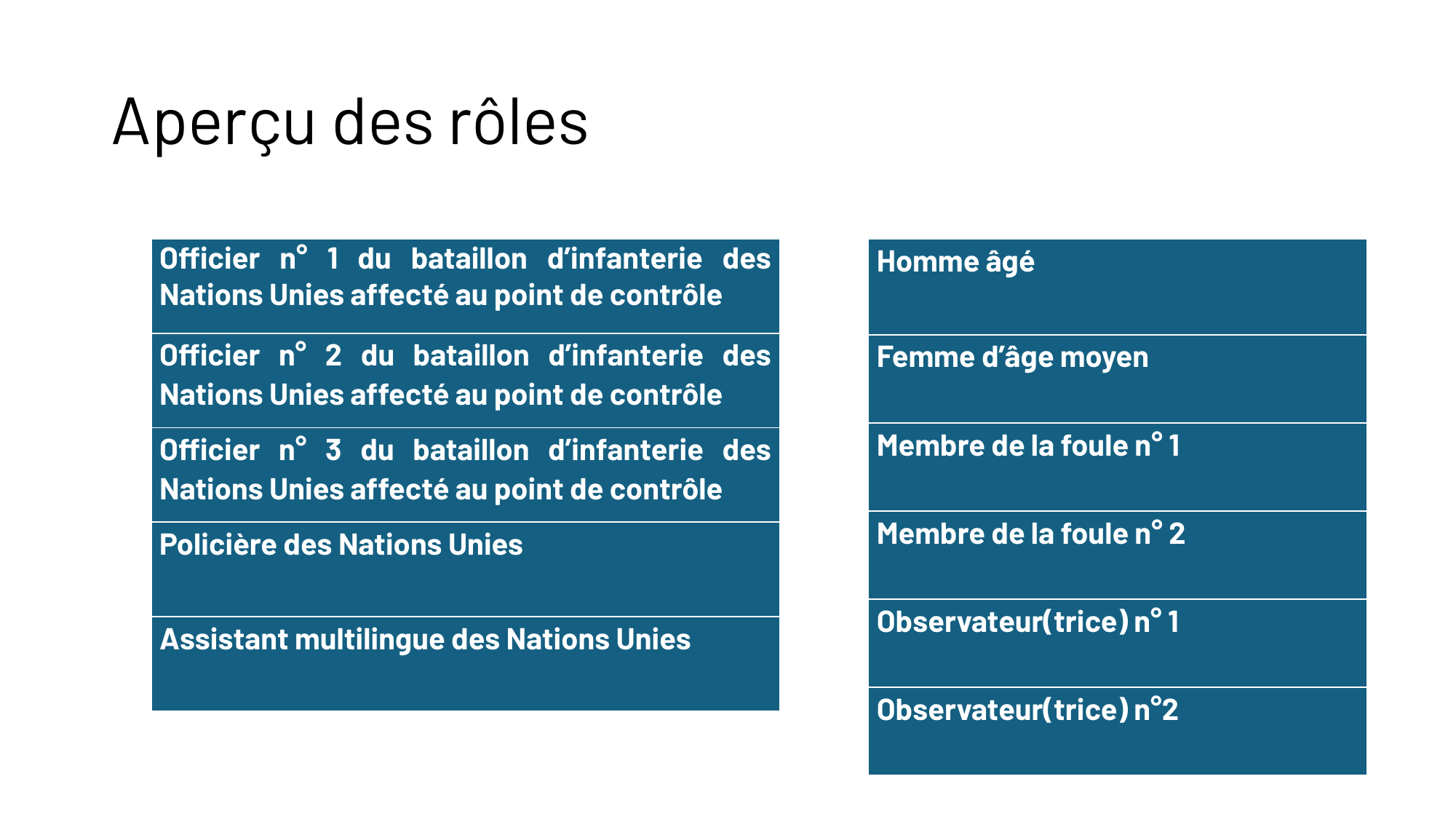

# Aperçu des rôles
| Homme âgé |
| --- |
| Femme d’âge moyen |
| Membre de la foule n° 1 |
| Membre de la foule n° 2 |
| Observateur(trice) n° 1 |
| Observateur(trice) n°2 |
| Officier n° 1 du bataillon d’infanterie des Nations Unies affecté au point de contrôle |
| --- |
| Officier n° 2 du bataillon d’infanterie des Nations Unies affecté au point de contrôle |
| Officier n° 3 du bataillon d’infanterie des Nations Unies affecté au point de contrôle |
| Policière des Nations Unies |
| Assistant multilingue des Nations Unies |